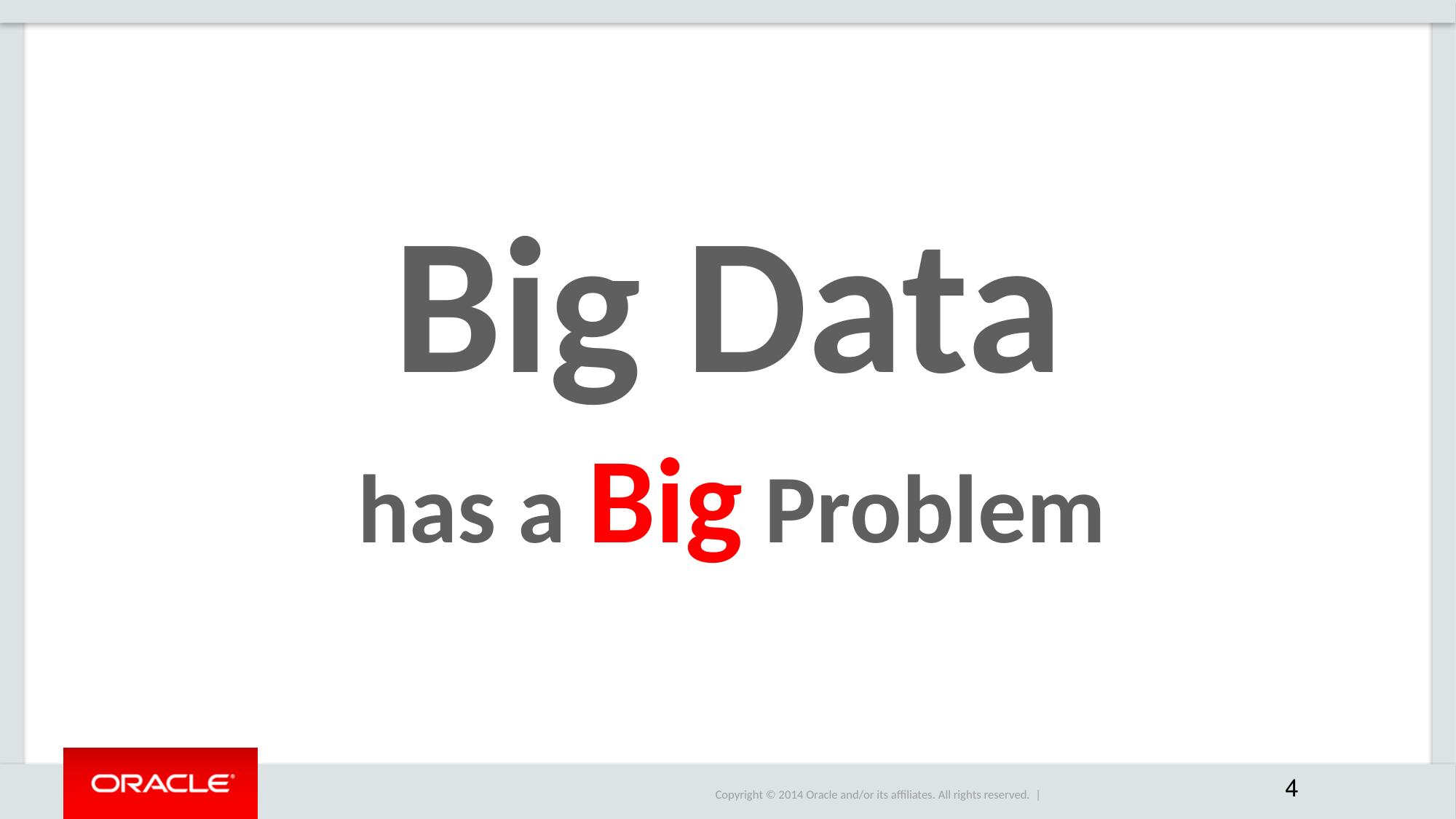

Big Data
has a Big Problem
4